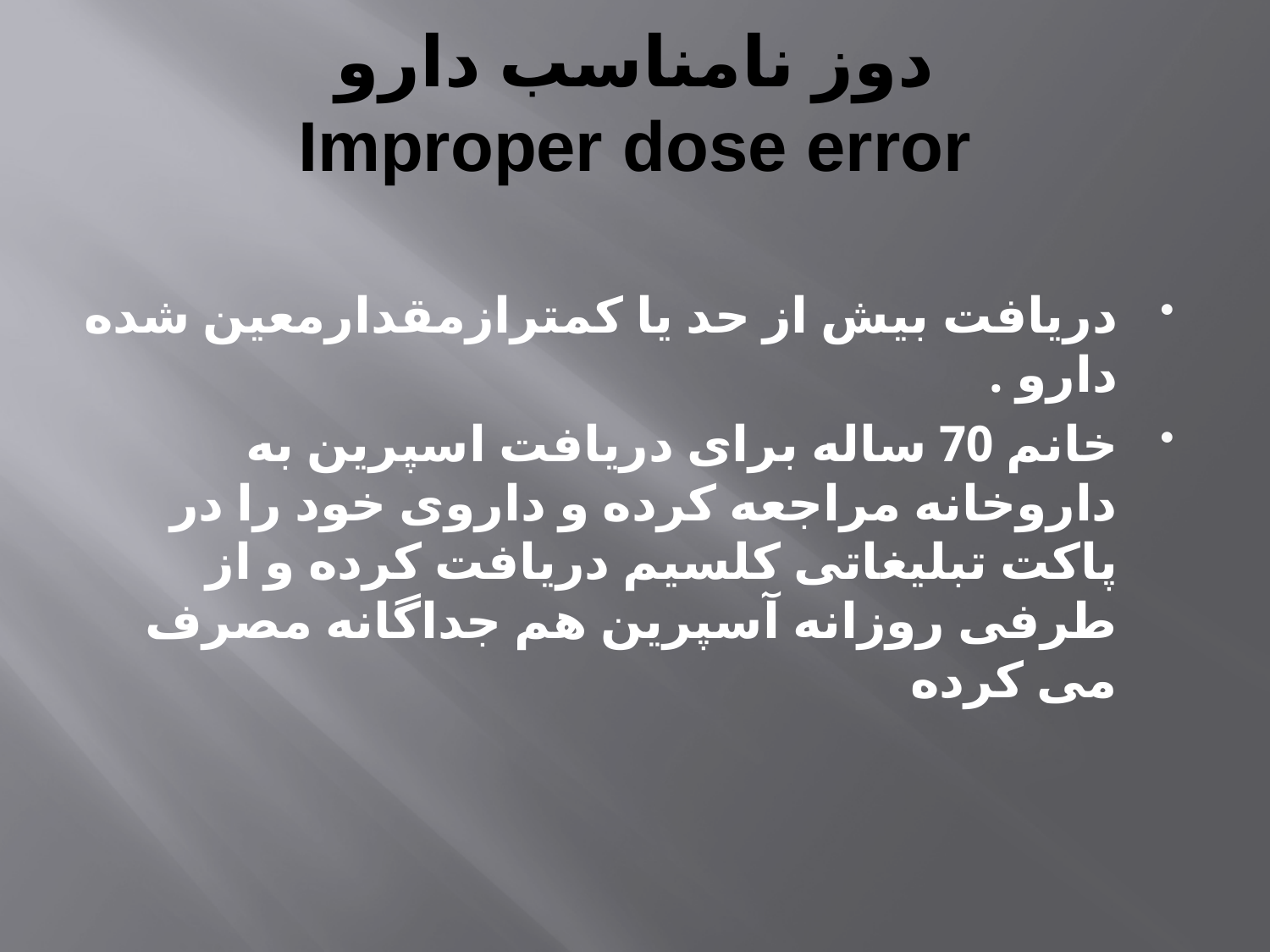

# دوز نامناسب دارو Improper dose error
دریاﻓﺖ ﺑﻴﺶ از ﺣﺪ ﻳﺎ ﻛﻤﺘﺮازﻣﻘﺪارﻣﻌﻴﻦ ﺷﺪه دارو .
خانم 70 ساله برای دریافت اسپرین به داروخانه مراجعه کرده و داروی خود را در پاکت تبلیغاتی کلسیم دریافت کرده و از طرفی روزانه آسپرین هم جداگانه مصرف می کرده